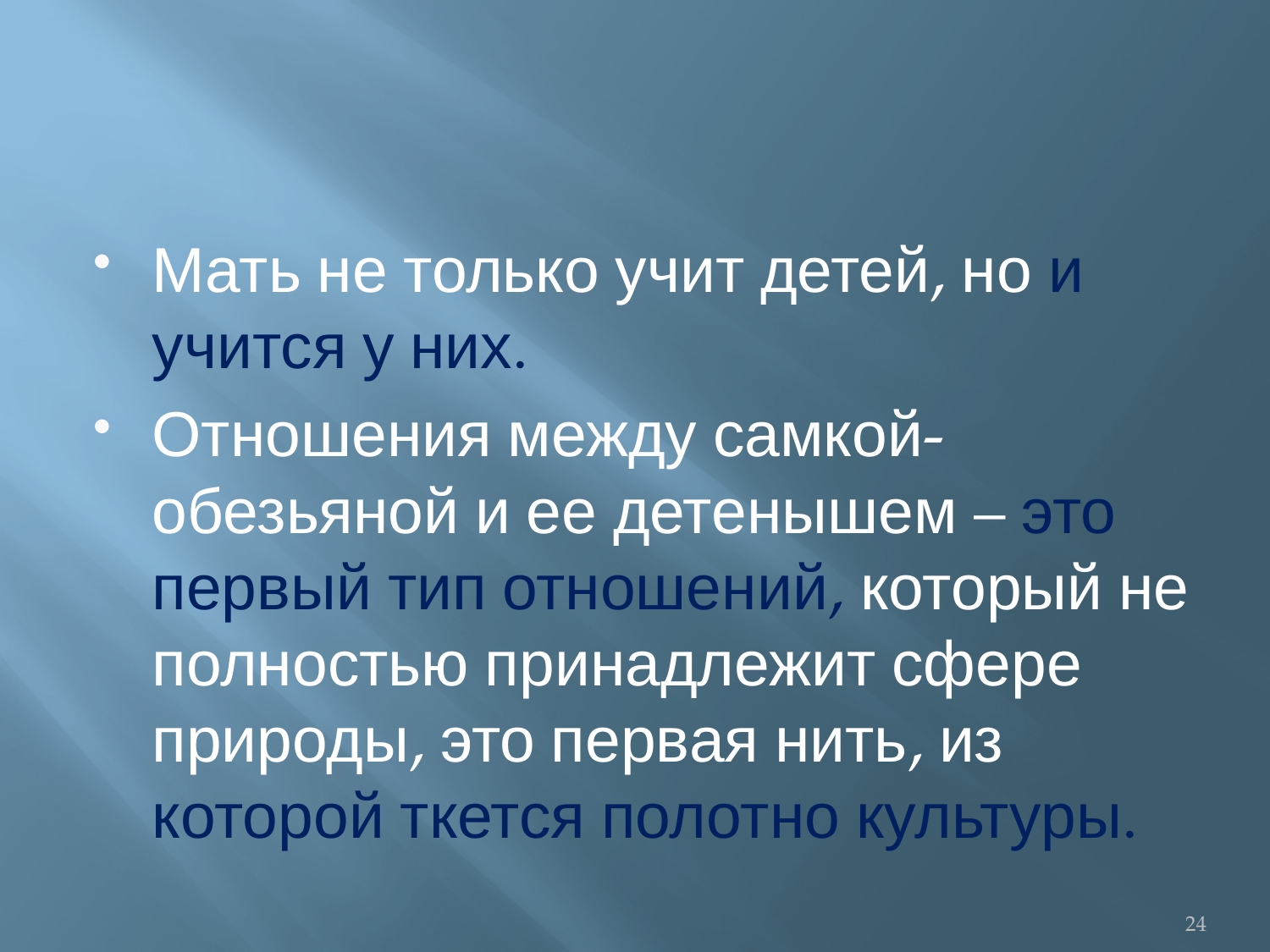

#
Мать не только учит детей, но и учится у них.
Отношения между самкой-обезьяной и ее детенышем – это первый тип отношений, который не полностью принадлежит сфере природы, это первая нить, из которой ткется полотно культуры.
24